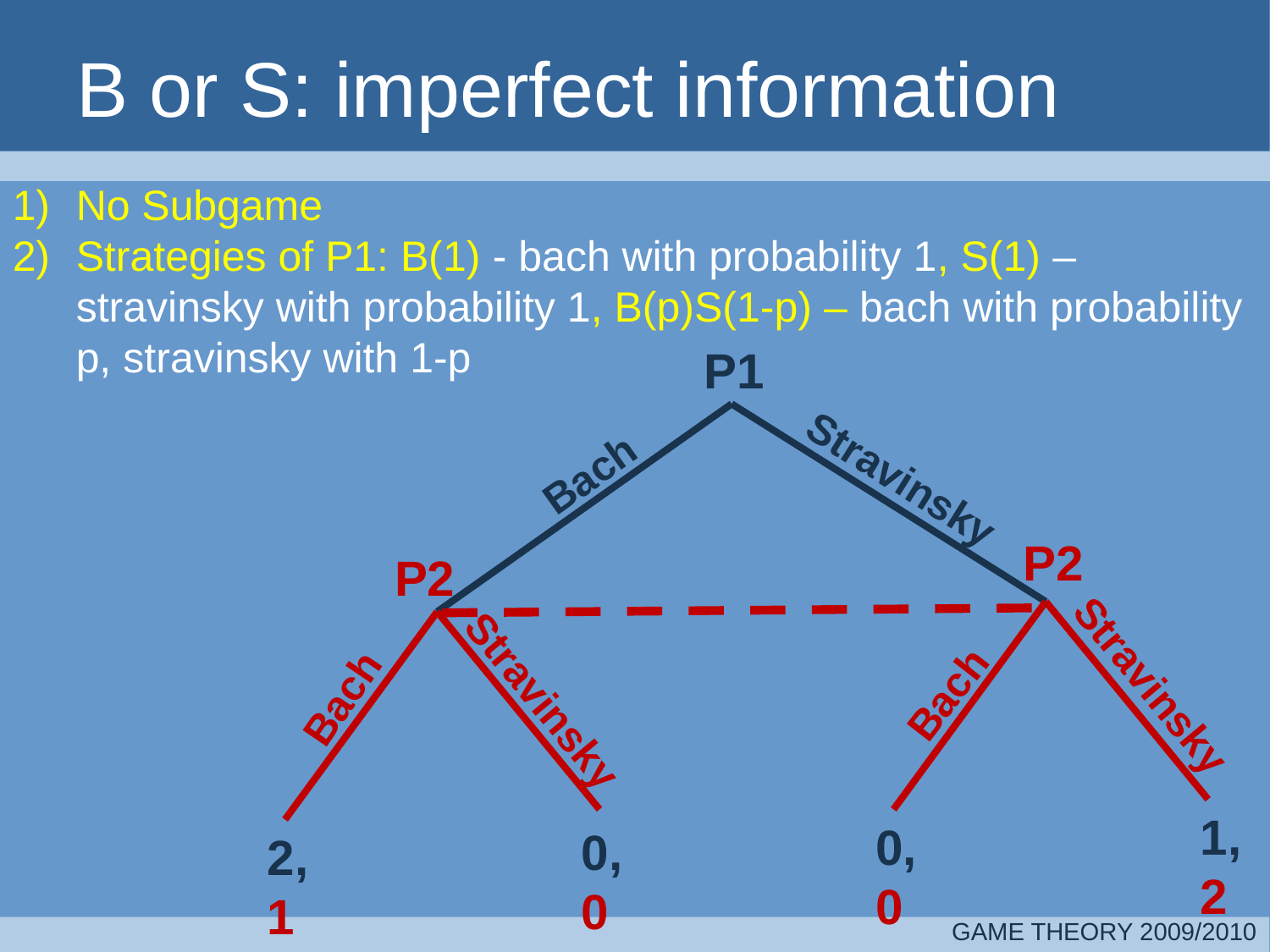

# B or S: imperfect information
No Subgame
Strategies of P1: B(1) - bach with probability 1, S(1) – stravinsky with probability 1, B(p)S(1-p) – bach with probability p, stravinsky with 1-p

P1
Bach
Stravinsky
P2
P2
Stravinsky
Bach
Bach
Stravinsky
1,
2
0,
0
0,
0
2,
1
GAME THEORY 2009/2010